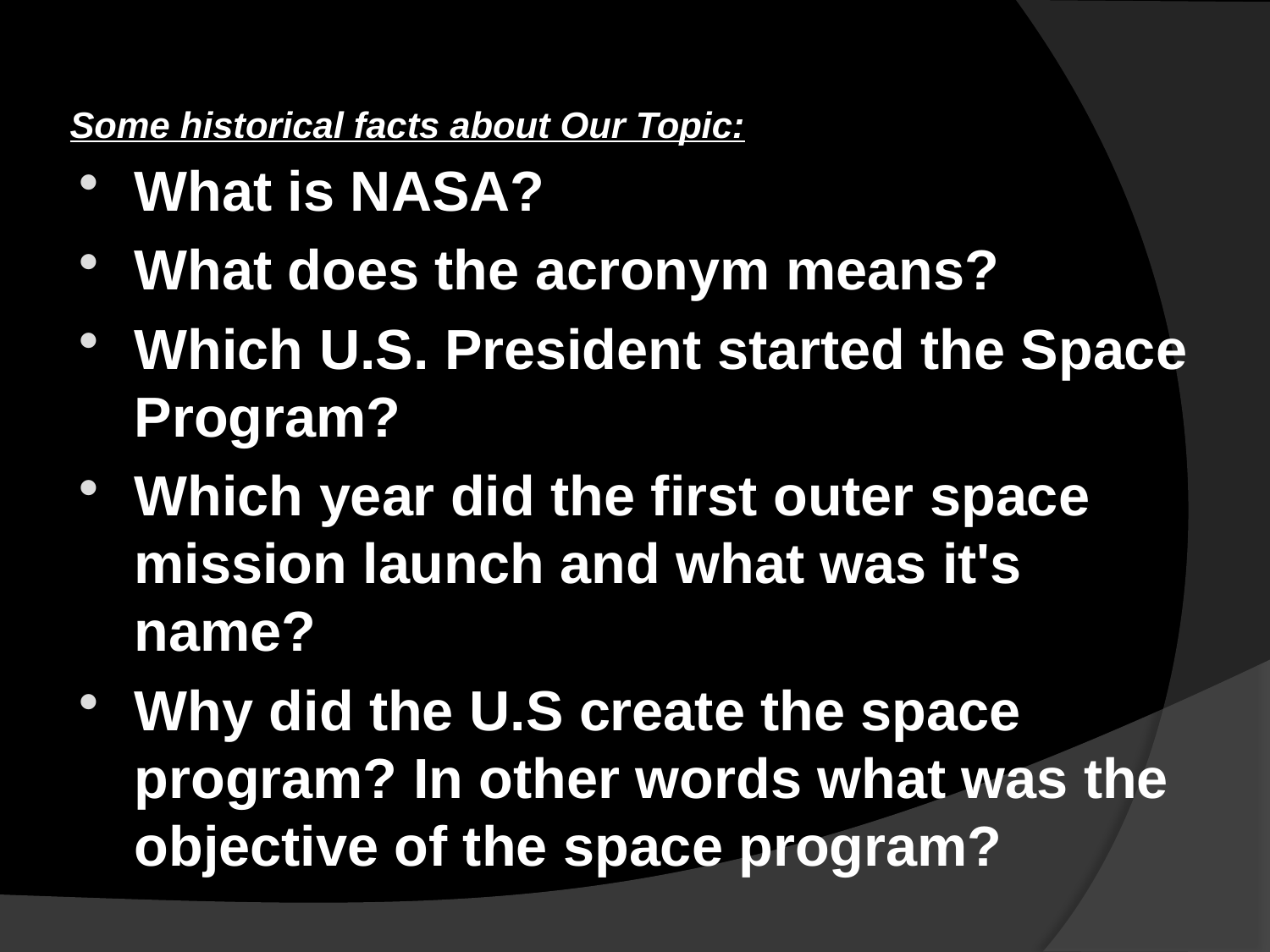

# Some historical facts about Our Topic:
What is NASA?
What does the acronym means?
Which U.S. President started the Space Program?
Which year did the first outer space mission launch and what was it's name?
Why did the U.S create the space program? In other words what was the objective of the space program?